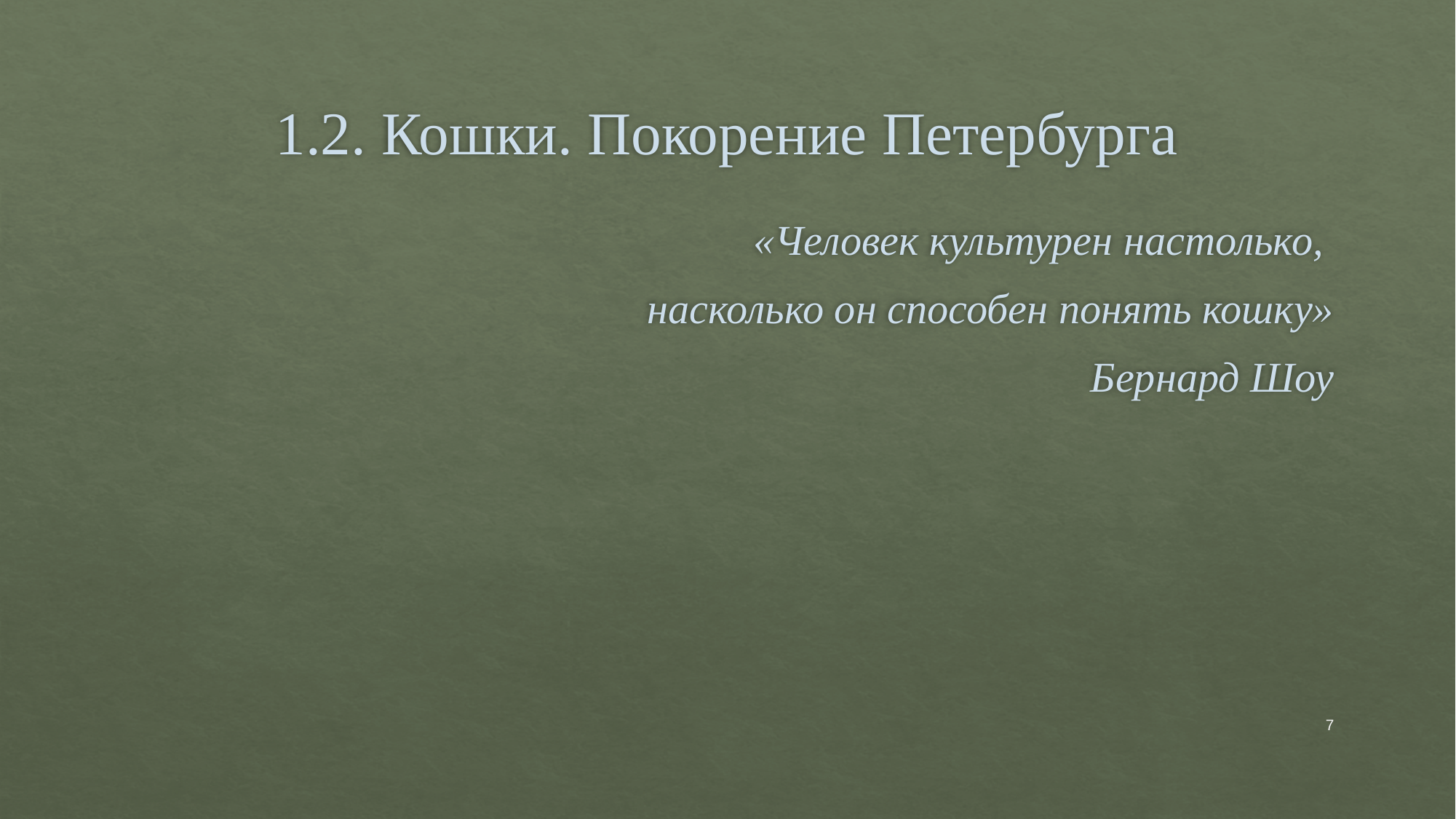

# 1.2. Кошки. Покорение Петербурга
«Человек культурен настолько,
насколько он способен понять кошку»
Бернард Шоу

7